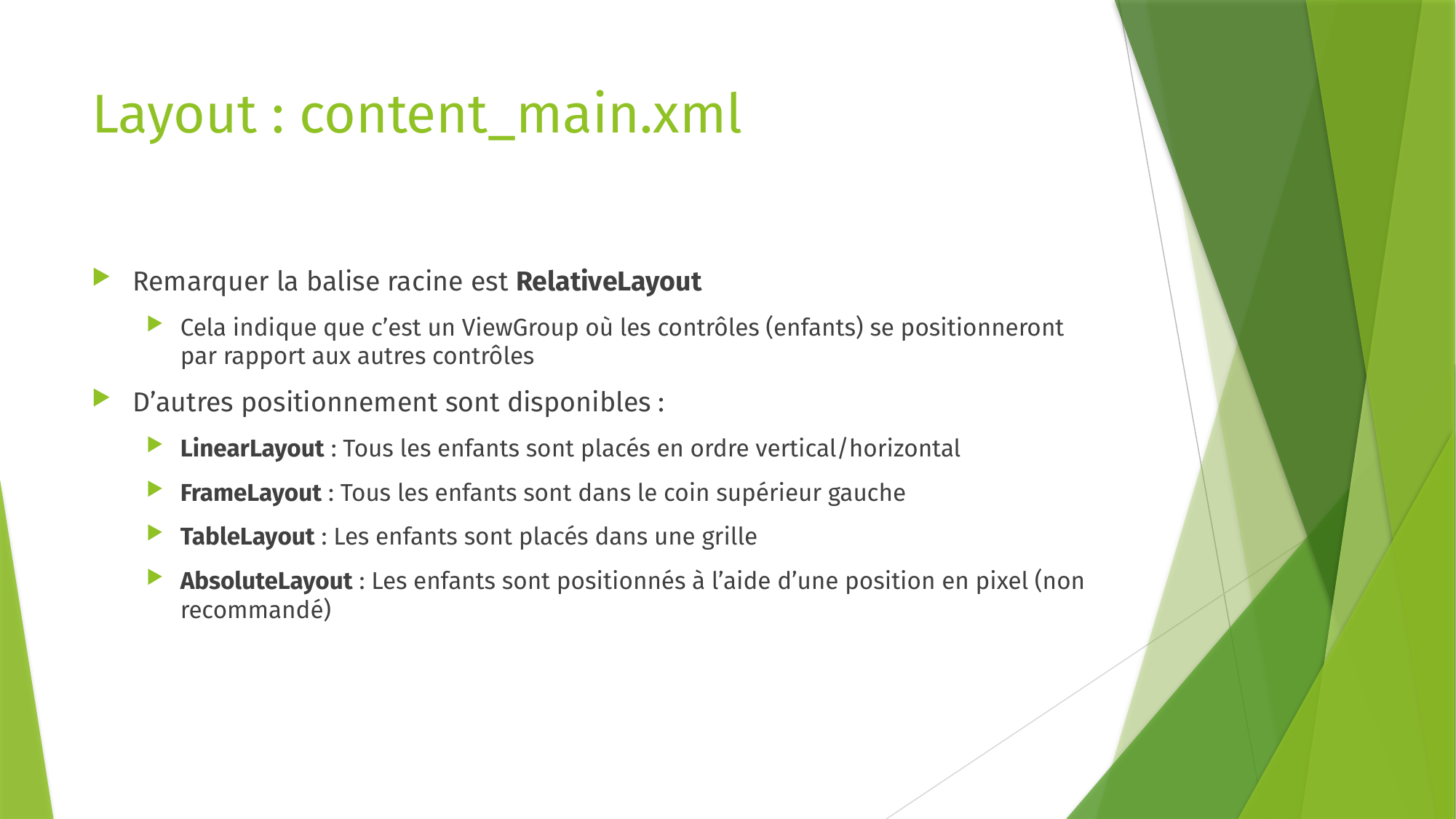

# Layout : content_main.xml
Remarquer la balise racine est RelativeLayout
Cela indique que c’est un ViewGroup où les contrôles (enfants) se positionneront par rapport aux autres contrôles
D’autres positionnement sont disponibles :
LinearLayout : Tous les enfants sont placés en ordre vertical/horizontal
FrameLayout : Tous les enfants sont dans le coin supérieur gauche
TableLayout : Les enfants sont placés dans une grille
AbsoluteLayout : Les enfants sont positionnés à l’aide d’une position en pixel (non recommandé)